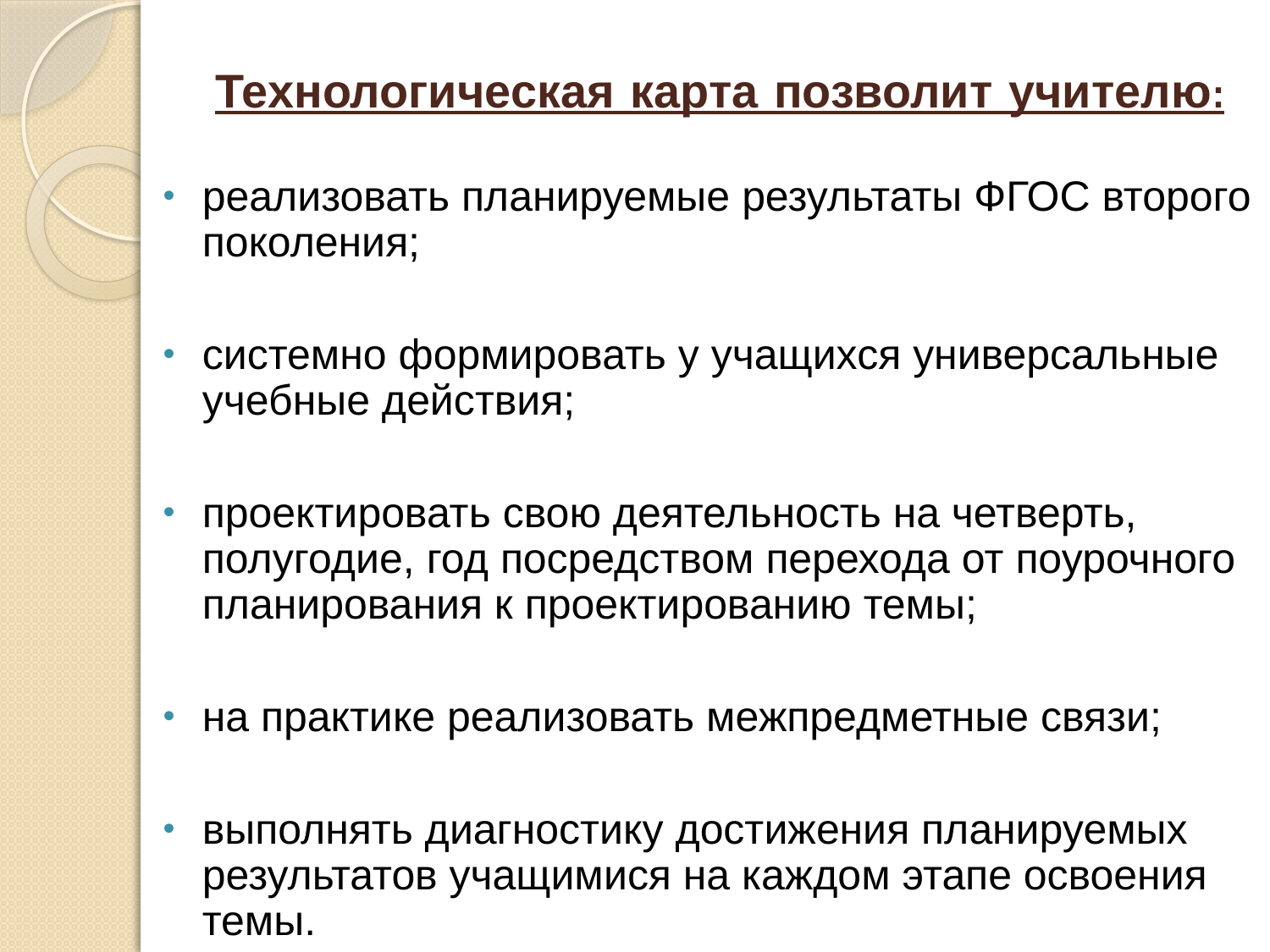

# Технологическая карта позволит учителю:
реализовать планируемые результаты ФГОС второго поколения;

системно формировать у учащихся универсальные учебные действия;

проектировать свою деятельность на четверть, полугодие, год посредством перехода от поурочного планирования к проектированию темы;

на практике реализовать межпредметные связи;

выполнять диагностику достижения планируемых результатов учащимися на каждом этапе освоения темы.